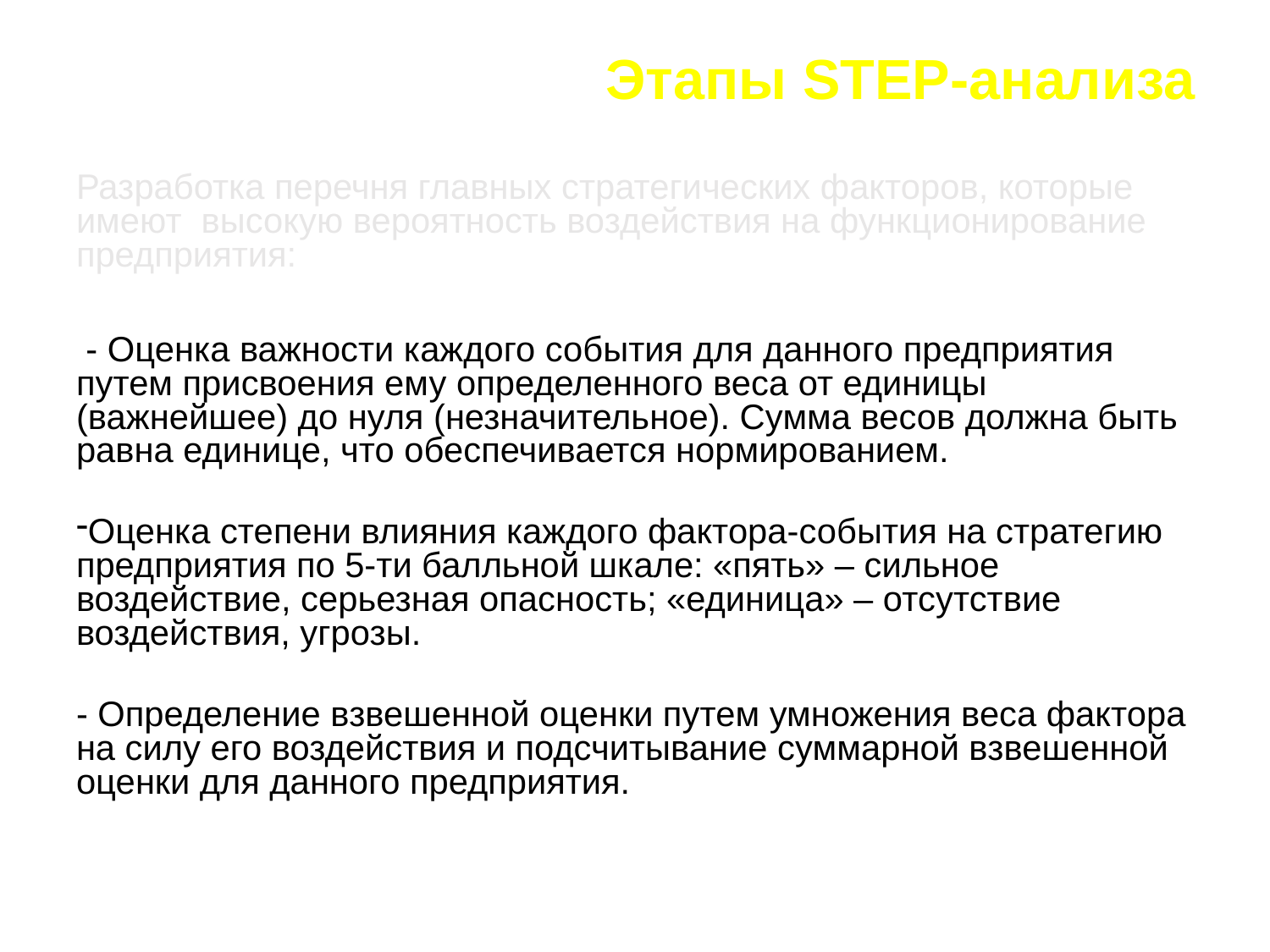

# Этапы STEP-анализа
Разработка перечня главных стратегических факторов, которые имеют  высокую вероятность воздействия на функционирование предприятия:

 - Оценка важности каждого события для данного предприятия путем присвоения ему определенного веса от единицы (важнейшее) до нуля (незначительное). Сумма весов должна быть равна единице, что обеспечивается нормированием.
Оценка степени влияния каждого фактора-события на стратегию предприятия по 5-ти балльной шкале: «пять» – сильное воздействие, серьезная опасность; «единица» – отсутствие воздействия, угрозы.
- Определение взвешенной оценки путем умножения веса фактора на силу его воздействия и подсчитывание суммарной взвешенной оценки для данного предприятия.